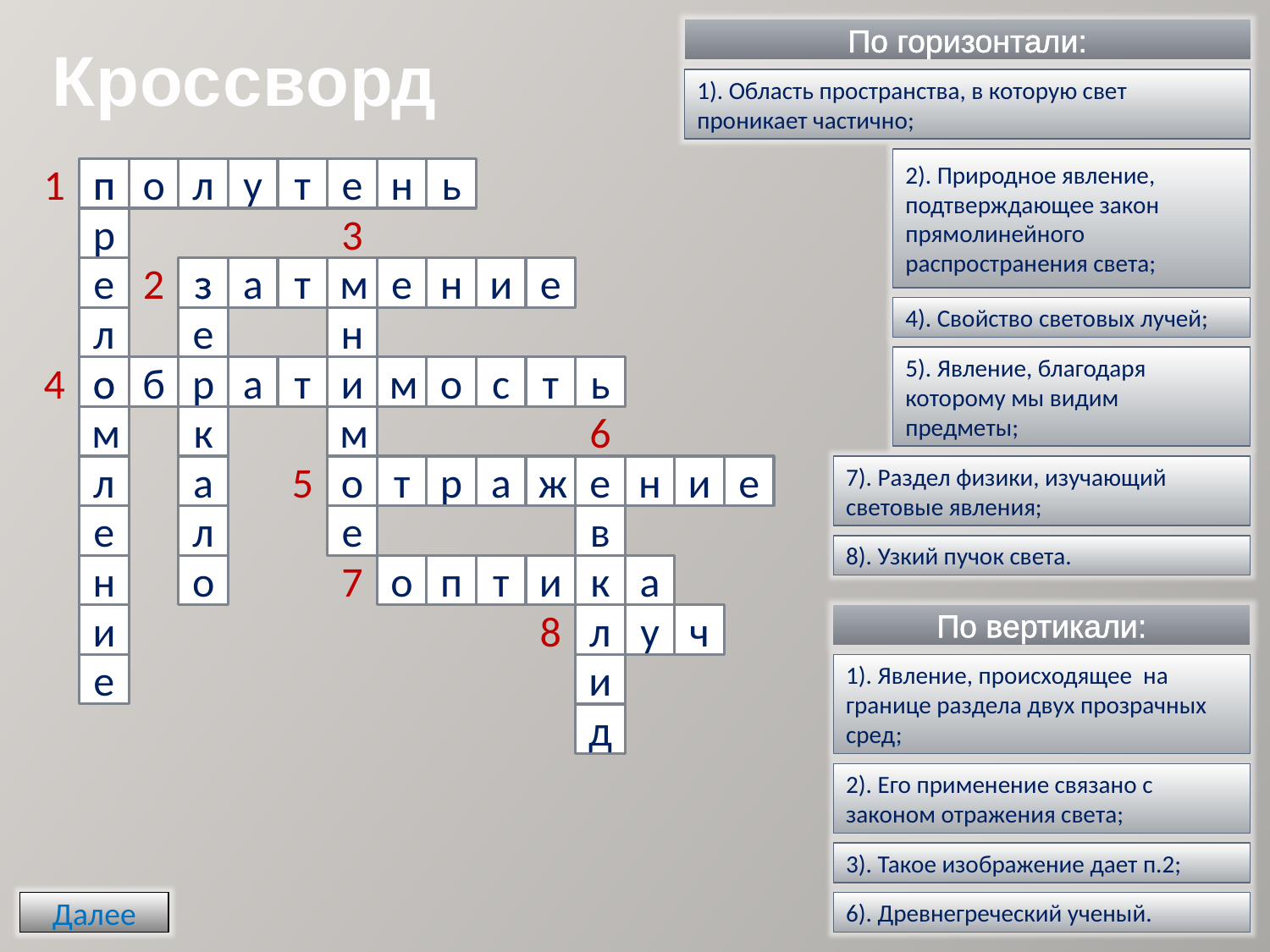

По горизонтали:
Кроссворд
1). Область пространства, в которую свет проникает частично;
2). Природное явление, подтверждающее закон прямолинейного распространения света;
1

п
о
л
у
т
е
н
ь
п
р
е
л
о
м
л
е
н
и
е

3

2

з
е
к
а
л
о
з
а
т
м
е
н
и
е

4). Свойство световых лучей;

н
м
о
е
5). Явление, благодаря которому мы видим предметы;
4

о
б
р
а
т
и
м
о
с
т
ь

6

5

т
р
а
ж
е
н
и
е

7). Раздел физики, изучающий световые явления;

в
л
и
д
8). Узкий пучок света.

7

о
п
т
и
к
а

8

у
ч

По вертикали:

1). Явление, происходящее  на границе раздела двух прозрачных  сред;

2). Его применение связано с законом отражения света;
3). Такое изображение дает п.2;
Далее
6). Древнегреческий ученый.